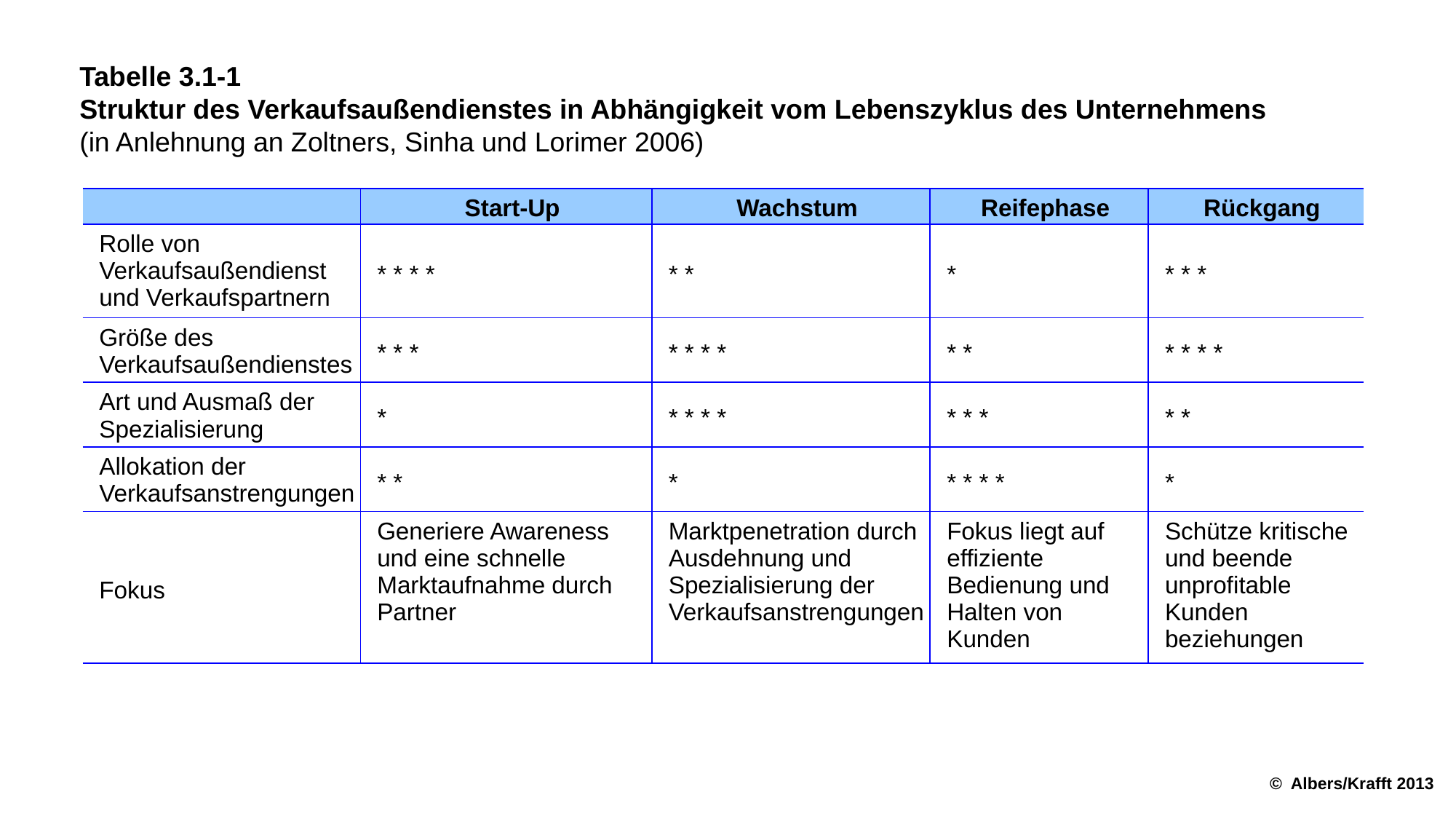

Tabelle 3.1-1
Struktur des Verkaufsaußendienstes in Abhängigkeit vom Lebenszyklus des Unternehmens
(in Anlehnung an Zoltners, Sinha und Lorimer 2006)

|  | Start-Up | Wachstum | Reifephase | Rückgang |
| --- | --- | --- | --- | --- |
| Rolle von Verkaufsaußendienst und Verkaufspartnern | \* \* \* \* | \* \* | \* | \* \* \* |
| Größe des Verkaufsaußen­dienstes | \* \* \* | \* \* \* \* | \* \* | \* \* \* \* |
| Art und Ausmaß der Spezialisierung | \* | \* \* \* \* | \* \* \* | \* \* |
| Allokation der Verkaufsanstrengungen | \* \* | \* | \* \* \* \* | \* |
| Fokus | Generiere Awareness und eine schnelle Marktaufnahme durch Partner | Marktpenetration durch Ausdehnung und Spezialisierung der Verkaufs­anstrengungen | Fokus liegt auf effiziente Bedienung und Halten von Kunden | Schütze kritische und beende unprofitable Kunden­beziehungen |
©  Albers/Krafft 2013